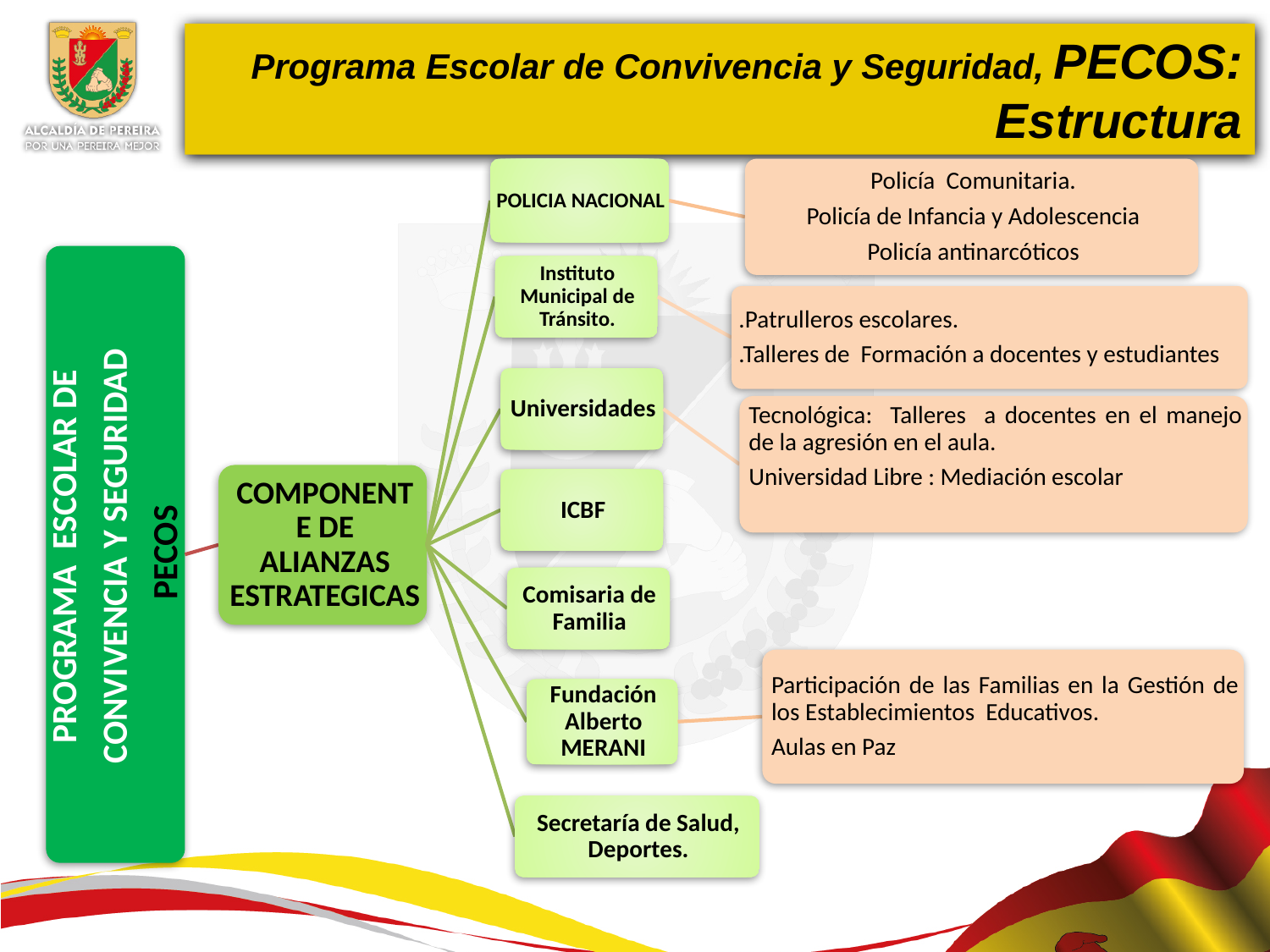

Programa Escolar de Convivencia y Seguridad, PECOS:
Estructura
PROGRAMA  ESCOLAR DE
CONVIVENCIA Y SEGURIDAD
PECOS

COMPONENTE DE ALIANZAS ESTRATEGICAS

POLICIA NACIONAL

Policía  Comunitaria.
Policía de Infancia y Adolescencia
Policía antinarcóticos

Instituto Municipal de Tránsito.

.Patrulleros escolares.
.Talleres de  Formación a docentes y estudiantes

Universidades

Tecnológica:  Talleres  a docentes en el manejo de la agresión en el aula.
Universidad Libre : Mediación escolar

ICBF

Comisaria de Familia

Fundación Alberto MERANI

Participación de las Familias en la Gestión de los Establecimientos  Educativos.
Aulas en Paz

Secretaría de Salud, Deportes.